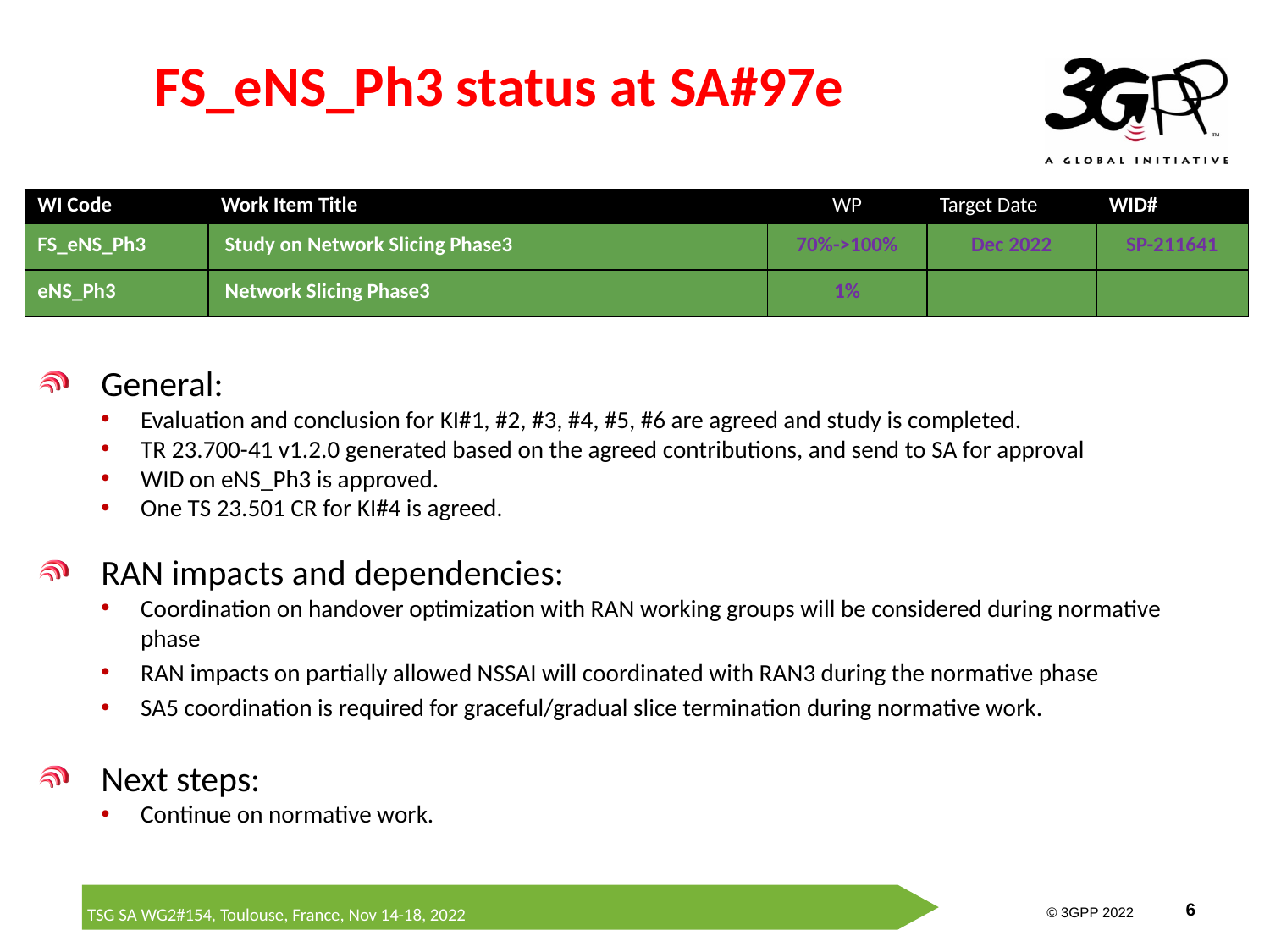

# FS_eNS_Ph3 status at SA#97e
| WI Code | Work Item Title | WP | Target Date | WID# |
| --- | --- | --- | --- | --- |
| FS\_eNS\_Ph3 | Study on Network Slicing Phase3 | 70%->100% | Dec 2022 | SP-211641 |
| eNS\_Ph3 | Network Slicing Phase3 | 1% |  |  |
General:
Evaluation and conclusion for KI#1, #2, #3, #4, #5, #6 are agreed and study is completed.
TR 23.700-41 v1.2.0 generated based on the agreed contributions, and send to SA for approval
WID on eNS_Ph3 is approved.
One TS 23.501 CR for KI#4 is agreed.

RAN impacts and dependencies:
Coordination on handover optimization with RAN working groups will be considered during normative phase
RAN impacts on partially allowed NSSAI will coordinated with RAN3 during the normative phase
SA5 coordination is required for graceful/gradual slice termination during normative work.

Next steps:
Continue on normative work.